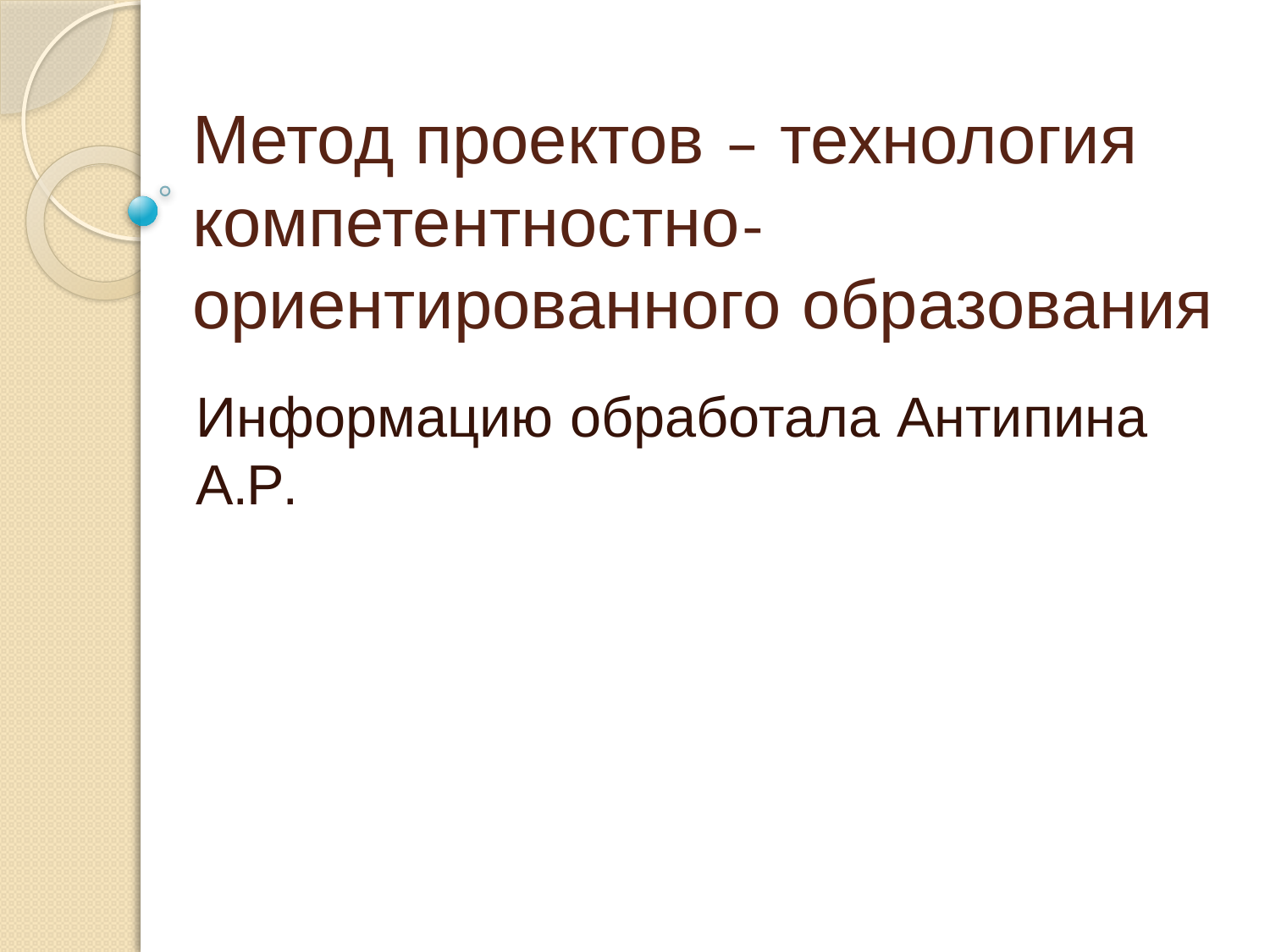

# Метод проектов – технология компетентностно-ориентированного образования
Информацию обработала Антипина А.Р.